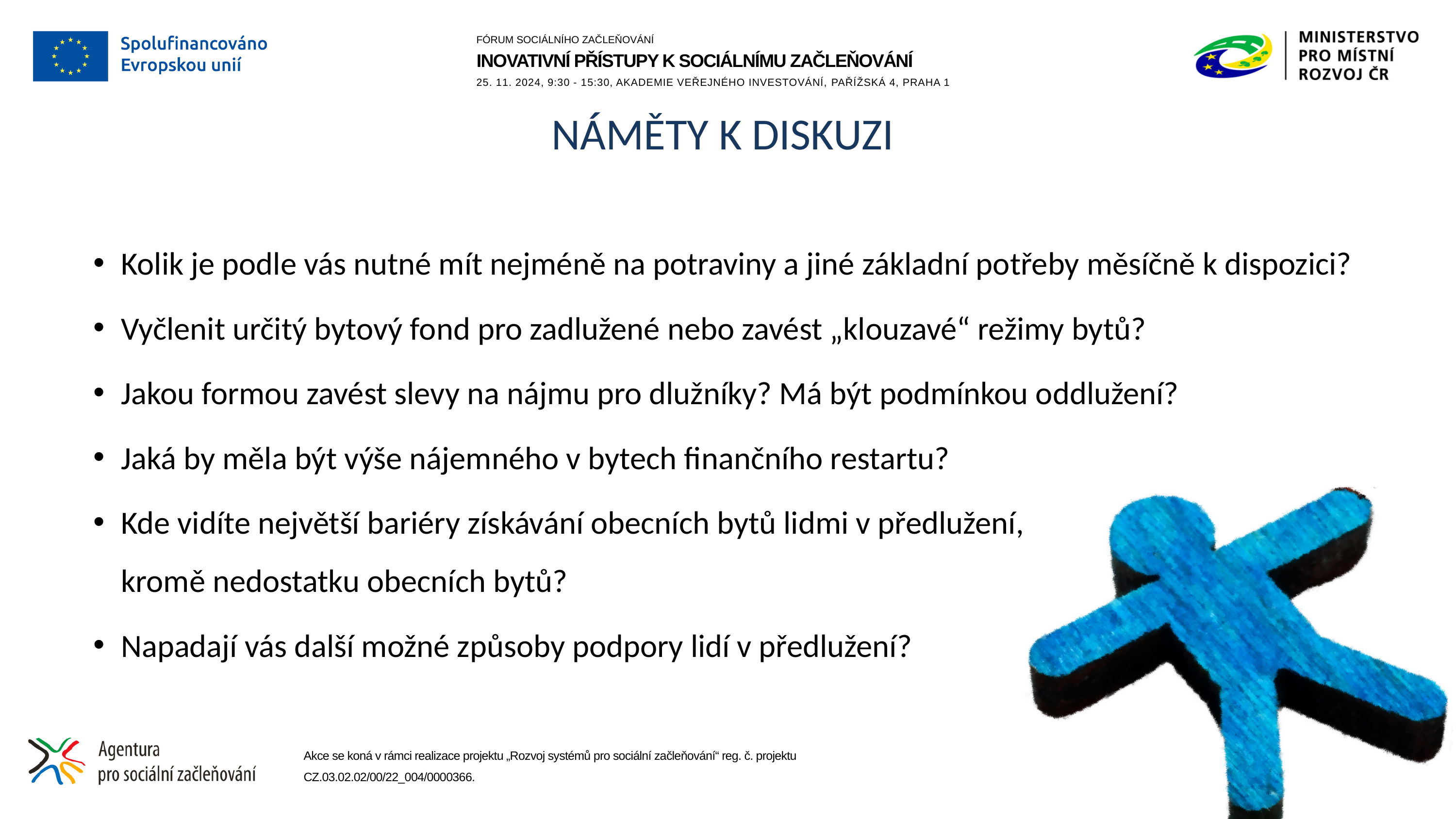

# Náměty k diskuzi
Kolik je podle vás nutné mít nejméně na potraviny a jiné základní potřeby měsíčně k dispozici?
Vyčlenit určitý bytový fond pro zadlužené nebo zavést „klouzavé“ režimy bytů?
Jakou formou zavést slevy na nájmu pro dlužníky? Má být podmínkou oddlužení?
Jaká by měla být výše nájemného v bytech finančního restartu?
Kde vidíte největší bariéry získávání obecních bytů lidmi v předlužení,
kromě nedostatku obecních bytů?
Napadají vás další možné způsoby podpory lidí v předlužení?